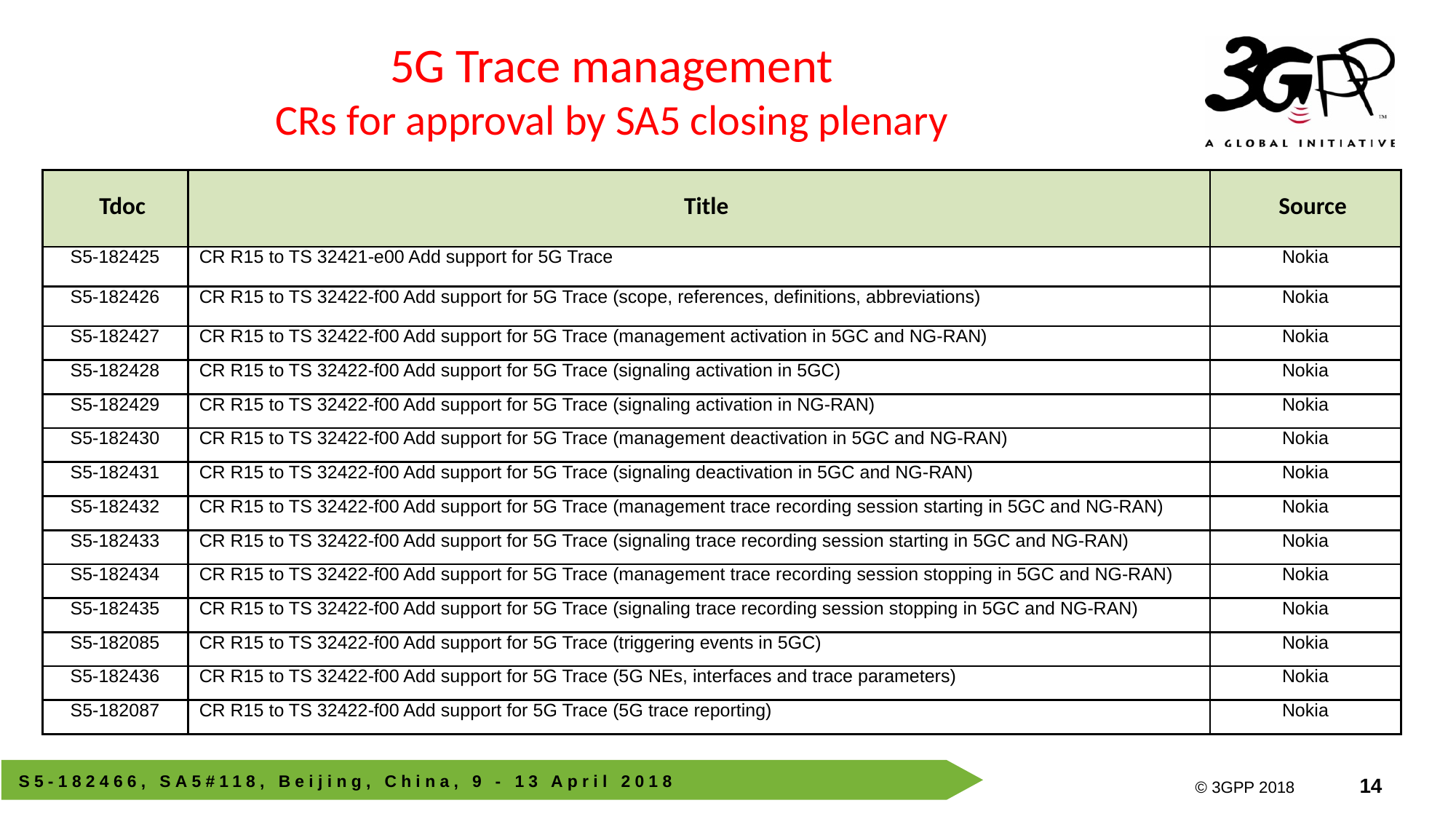

5G Trace management
CRs for approval by SA5 closing plenary
| Tdoc | Title | Source |
| --- | --- | --- |
| S5-182425 | CR R15 to TS 32421-e00 Add support for 5G Trace | Nokia |
| S5-182426 | CR R15 to TS 32422-f00 Add support for 5G Trace (scope, references, definitions, abbreviations) | Nokia |
| S5-182427 | CR R15 to TS 32422-f00 Add support for 5G Trace (management activation in 5GC and NG-RAN) | Nokia |
| S5-182428 | CR R15 to TS 32422-f00 Add support for 5G Trace (signaling activation in 5GC) | Nokia |
| S5-182429 | CR R15 to TS 32422-f00 Add support for 5G Trace (signaling activation in NG-RAN) | Nokia |
| S5-182430 | CR R15 to TS 32422-f00 Add support for 5G Trace (management deactivation in 5GC and NG-RAN) | Nokia |
| S5-182431 | CR R15 to TS 32422-f00 Add support for 5G Trace (signaling deactivation in 5GC and NG-RAN) | Nokia |
| S5-182432 | CR R15 to TS 32422-f00 Add support for 5G Trace (management trace recording session starting in 5GC and NG-RAN) | Nokia |
| S5-182433 | CR R15 to TS 32422-f00 Add support for 5G Trace (signaling trace recording session starting in 5GC and NG-RAN) | Nokia |
| S5-182434 | CR R15 to TS 32422-f00 Add support for 5G Trace (management trace recording session stopping in 5GC and NG-RAN) | Nokia |
| S5-182435 | CR R15 to TS 32422-f00 Add support for 5G Trace (signaling trace recording session stopping in 5GC and NG-RAN) | Nokia |
| S5-182085 | CR R15 to TS 32422-f00 Add support for 5G Trace (triggering events in 5GC) | Nokia |
| S5-182436 | CR R15 to TS 32422-f00 Add support for 5G Trace (5G NEs, interfaces and trace parameters) | Nokia |
| S5-182087 | CR R15 to TS 32422-f00 Add support for 5G Trace (5G trace reporting) | Nokia |